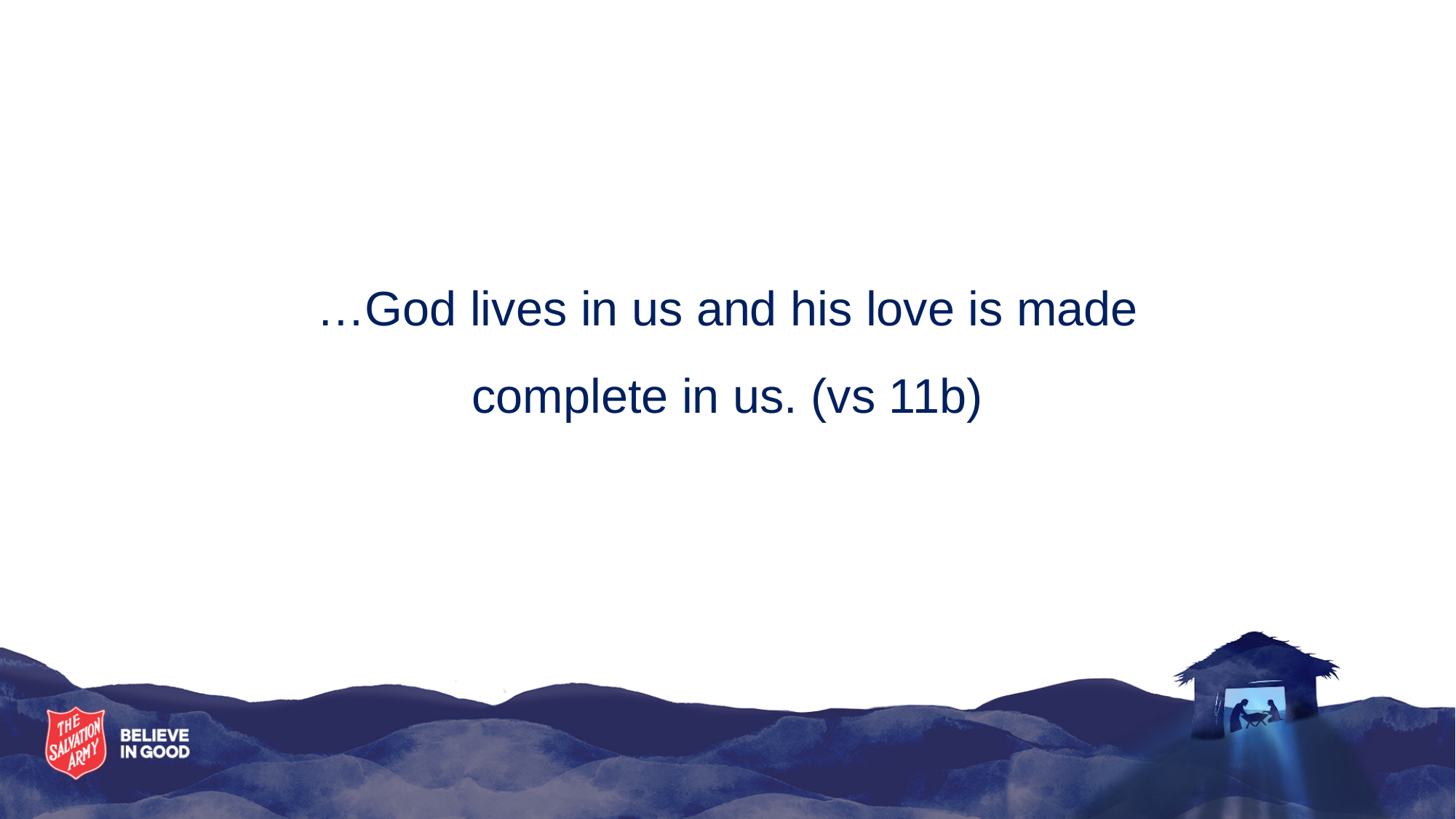

# …God lives in us and his love is made complete in us. (vs 11b)